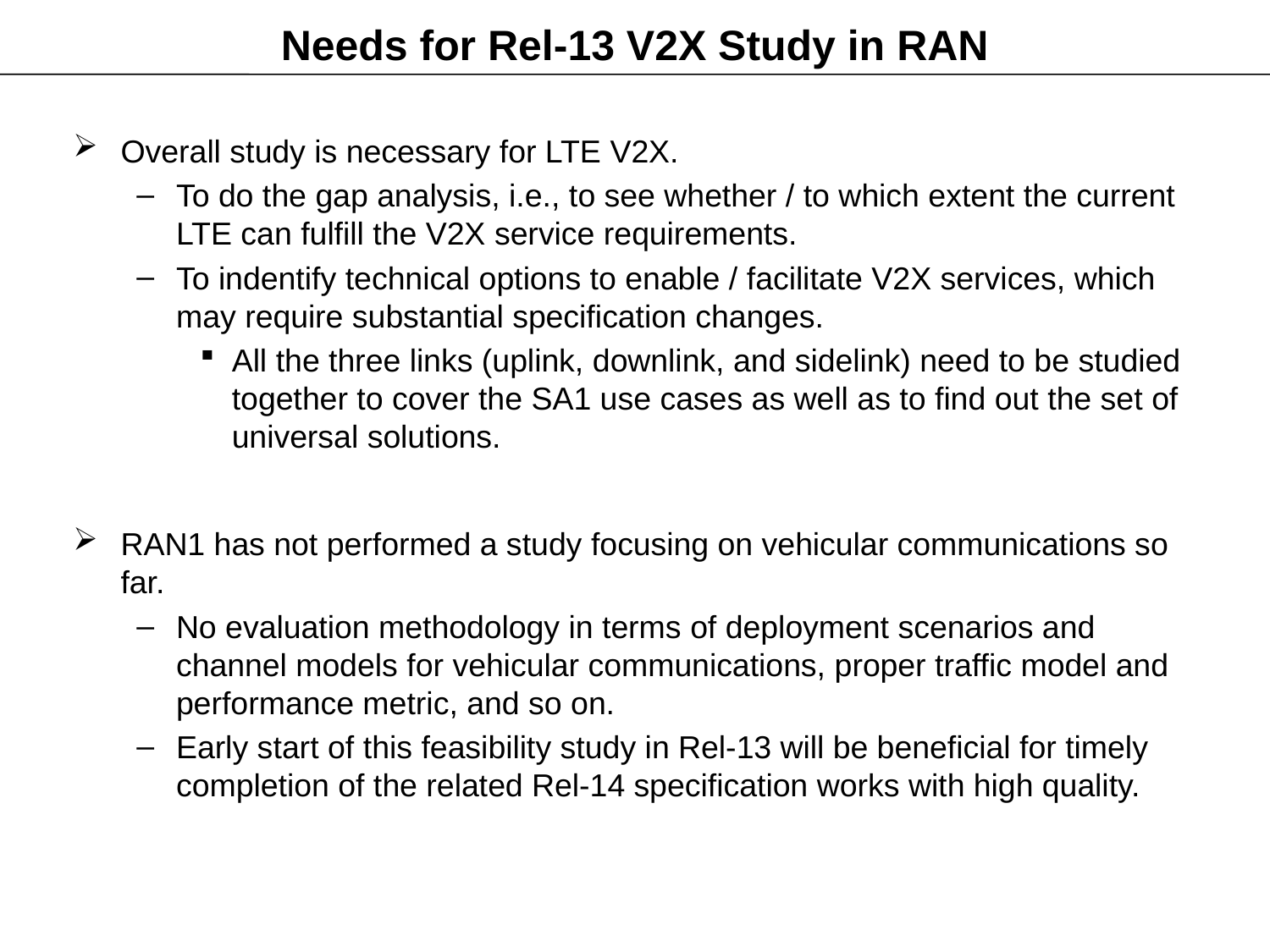

# Needs for Rel-13 V2X Study in RAN
Overall study is necessary for LTE V2X.
To do the gap analysis, i.e., to see whether / to which extent the current LTE can fulfill the V2X service requirements.
To indentify technical options to enable / facilitate V2X services, which may require substantial specification changes.
All the three links (uplink, downlink, and sidelink) need to be studied together to cover the SA1 use cases as well as to find out the set of universal solutions.

RAN1 has not performed a study focusing on vehicular communications so far.
No evaluation methodology in terms of deployment scenarios and channel models for vehicular communications, proper traffic model and performance metric, and so on.
Early start of this feasibility study in Rel-13 will be beneficial for timely completion of the related Rel-14 specification works with high quality.